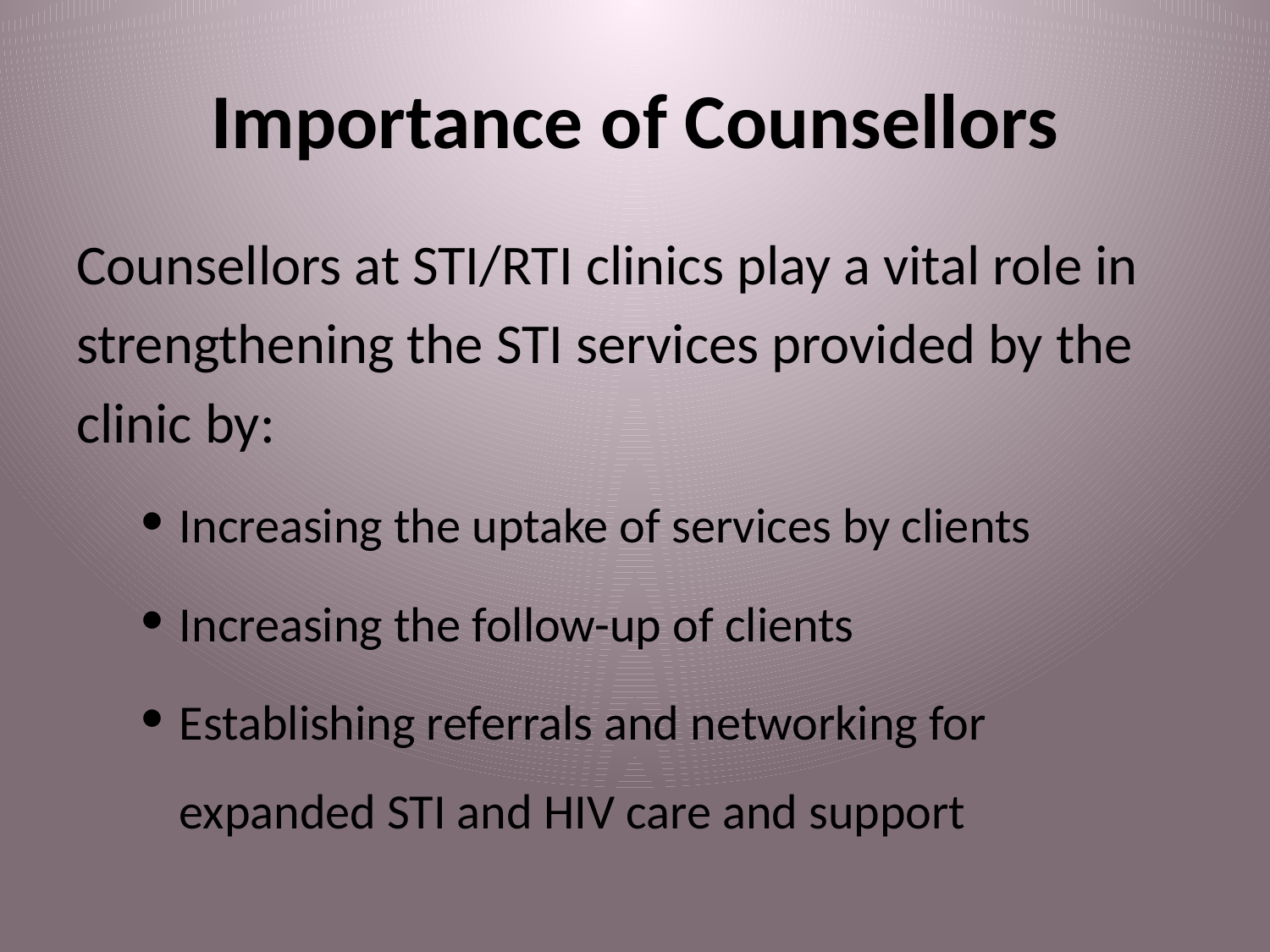

# Importance of Counsellors
Counsellors at STI/RTI clinics play a vital role in
strengthening the STI services provided by the
clinic by:
Increasing the uptake of services by clients
Increasing the follow-up of clients
Establishing referrals and networking for expanded STI and HIV care and support